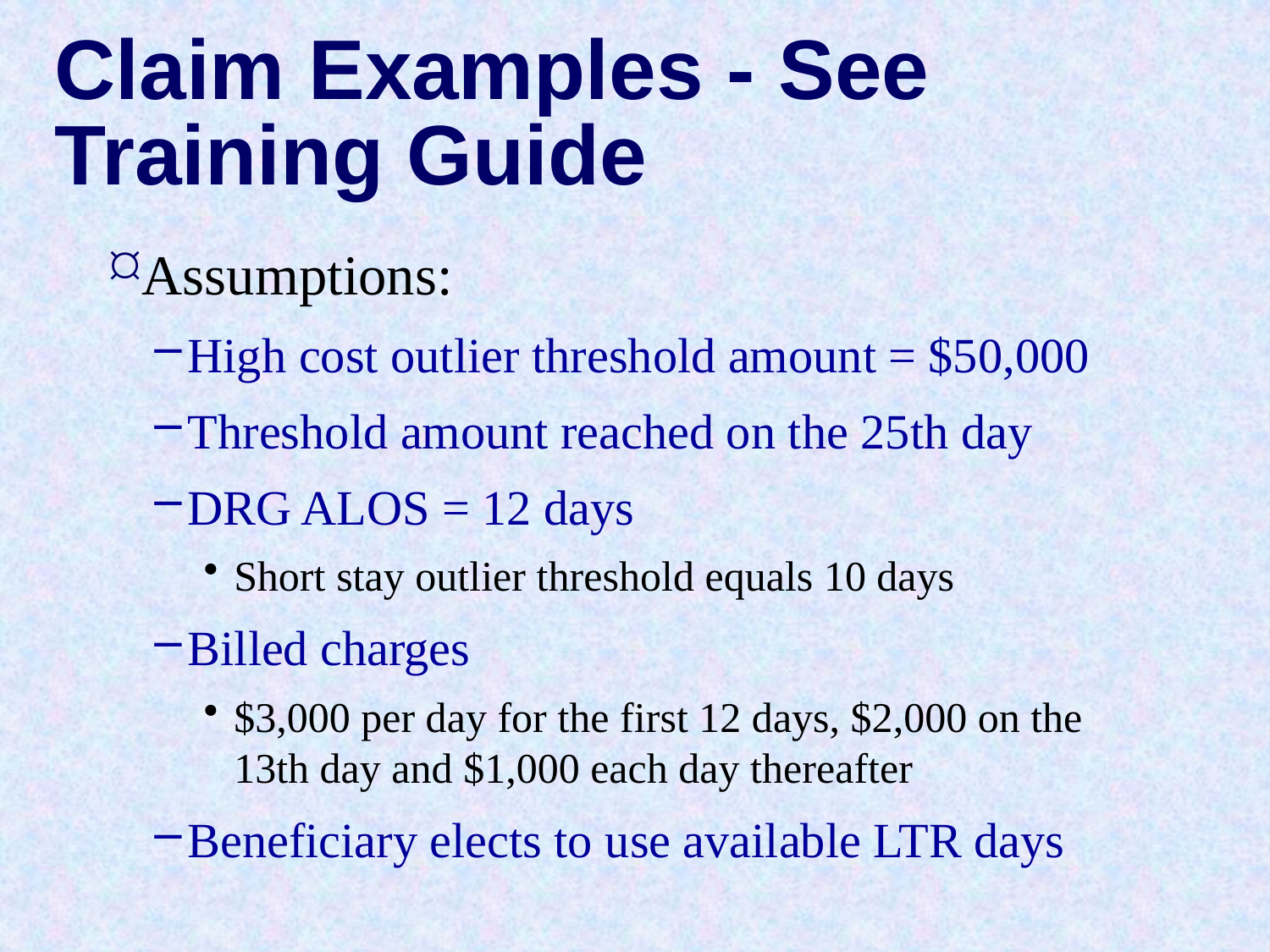

# Claim Examples - See Training Guide
Assumptions:
High cost outlier threshold amount = $50,000
Threshold amount reached on the 25th day
DRG ALOS = 12 days
Short stay outlier threshold equals 10 days
Billed charges
$3,000 per day for the first 12 days, $2,000 on the 13th day and $1,000 each day thereafter
Beneficiary elects to use available LTR days